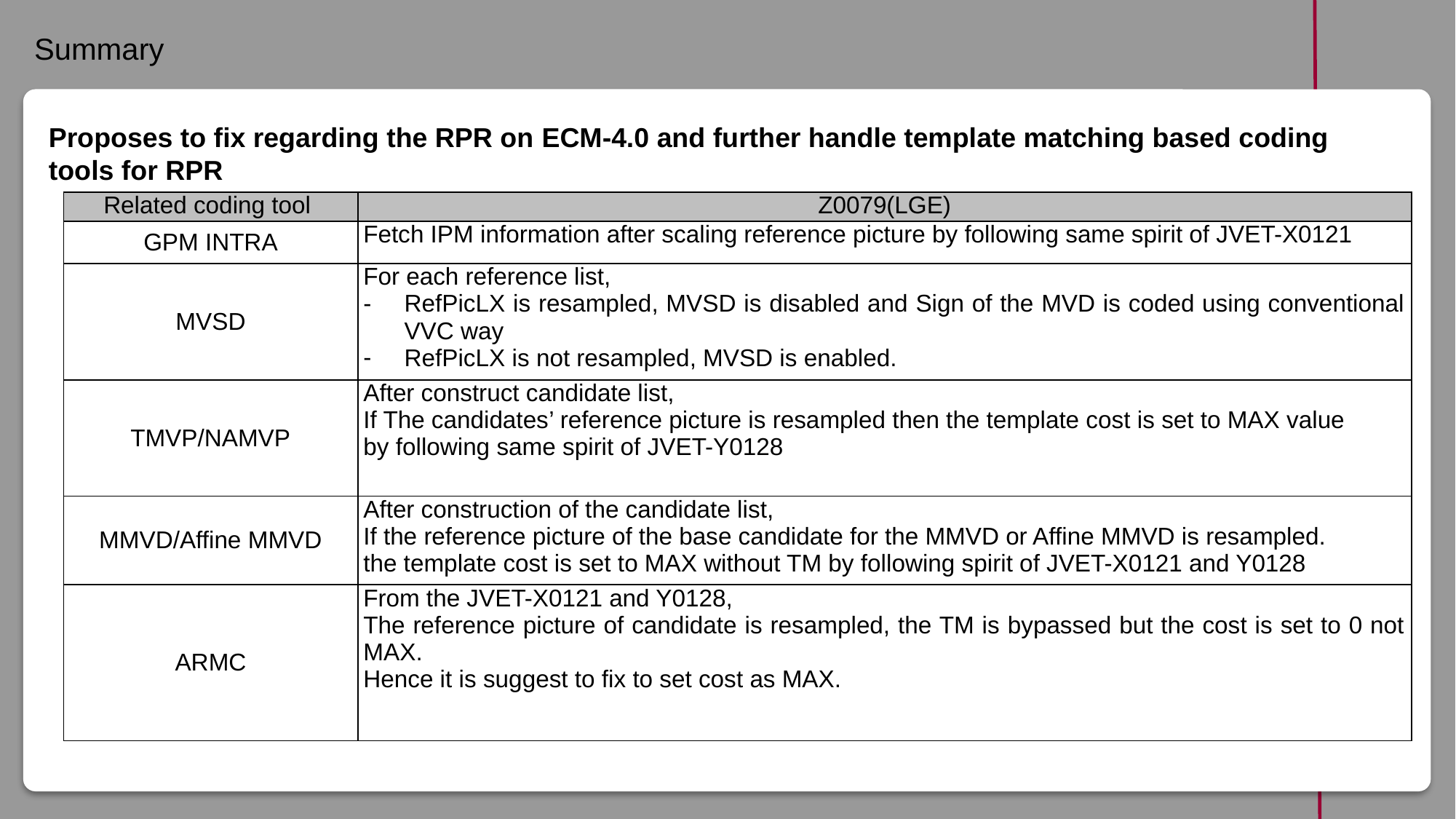

Summary

Proposes to fix regarding the RPR on ECM-4.0 and further handle template matching based coding tools for RPR
| Related coding tool | Z0079(LGE) |
| --- | --- |
| GPM INTRA | Fetch IPM information after scaling reference picture by following same spirit of JVET-X0121 |
| MVSD | For each reference list, RefPicLX is resampled, MVSD is disabled and Sign of the MVD is coded using conventional VVC way RefPicLX is not resampled, MVSD is enabled. |
| TMVP/NAMVP | After construct candidate list, If The candidates’ reference picture is resampled then the template cost is set to MAX value by following same spirit of JVET-Y0128 |
| MMVD/Affine MMVD | After construction of the candidate list, If the reference picture of the base candidate for the MMVD or Affine MMVD is resampled. the template cost is set to MAX without TM by following spirit of JVET-X0121 and Y0128 |
| ARMC | From the JVET-X0121 and Y0128, The reference picture of candidate is resampled, the TM is bypassed but the cost is set to 0 not MAX. Hence it is suggest to fix to set cost as MAX. |